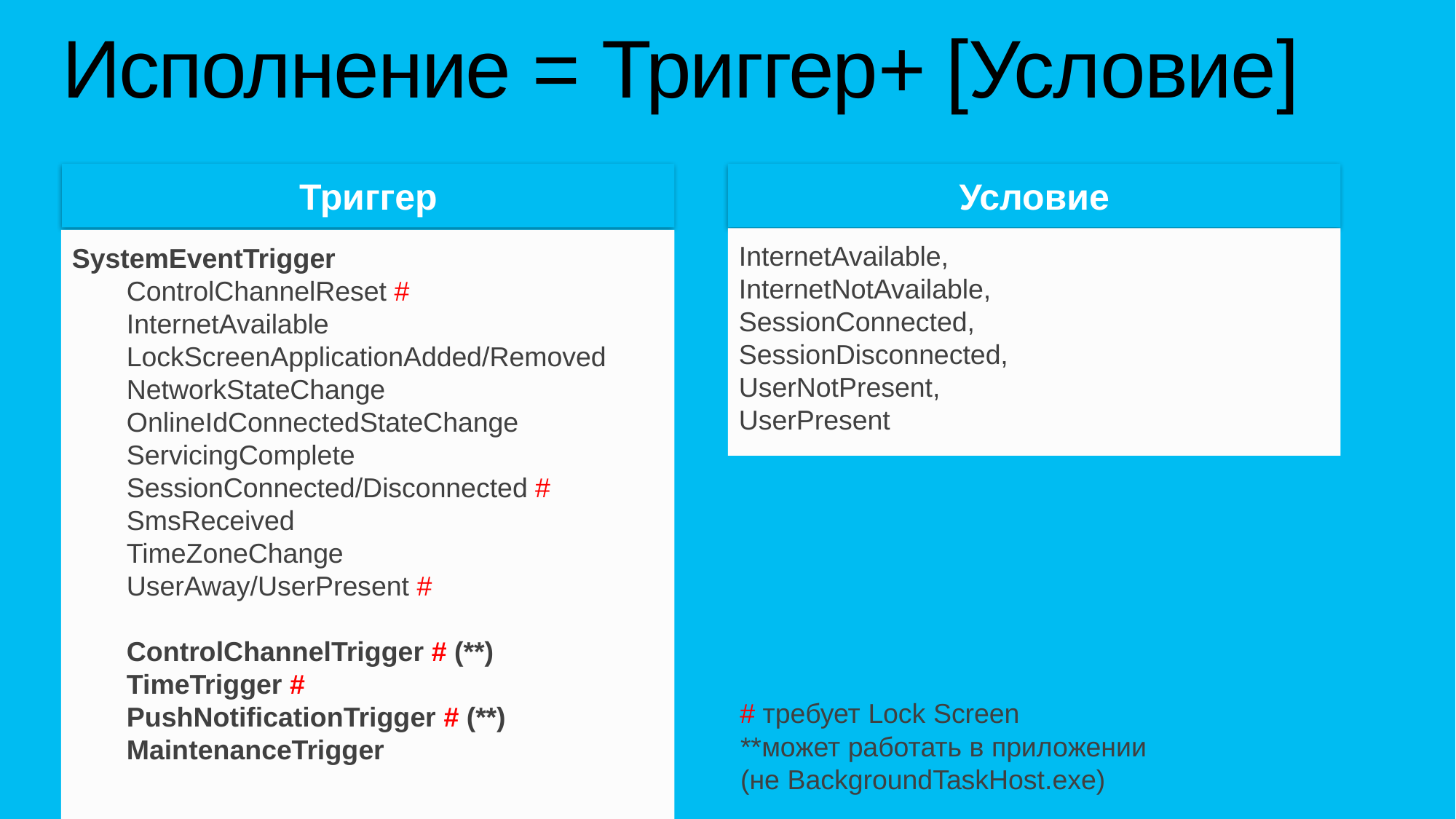

# Исполнение = Триггер+ [Условие]
Триггер
Условие

InternetAvailable,
InternetNotAvailable,
SessionConnected,
SessionDisconnected,
UserNotPresent,
UserPresent

SystemEventTrigger
ControlChannelReset #
InternetAvailable
LockScreenApplicationAdded/Removed
NetworkStateChange
OnlineIdConnectedStateChange
ServicingComplete
SessionConnected/Disconnected #
SmsReceived
TimeZoneChange
UserAway/UserPresent #

ControlChannelTrigger # (**)
TimeTrigger #
PushNotificationTrigger # (**)
MaintenanceTrigger

# требует Lock Screen
**может работать в приложении
(не BackgroundTaskHost.exe)